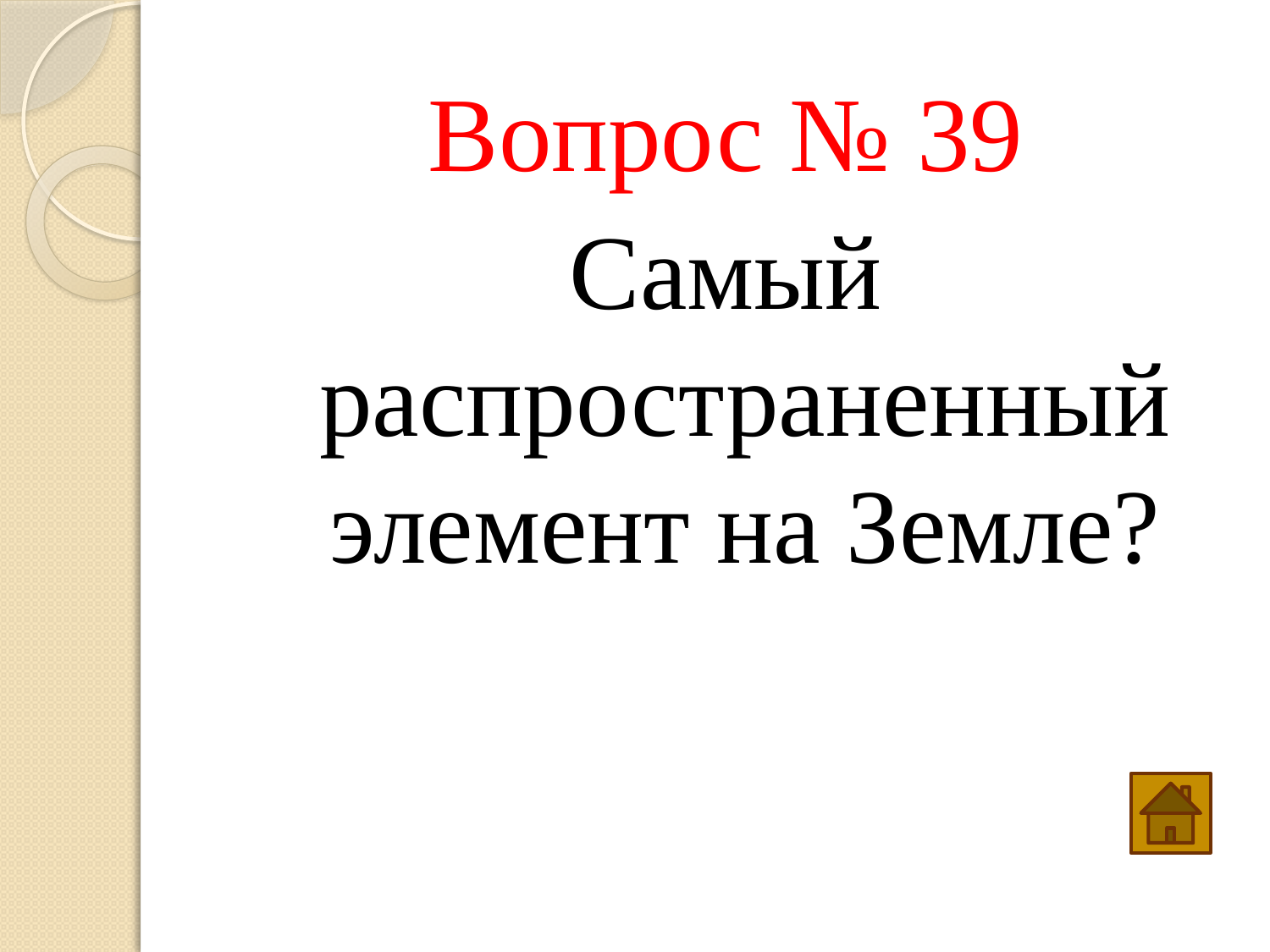

Вопрос № 39
Самый распространенный элемент на Земле?